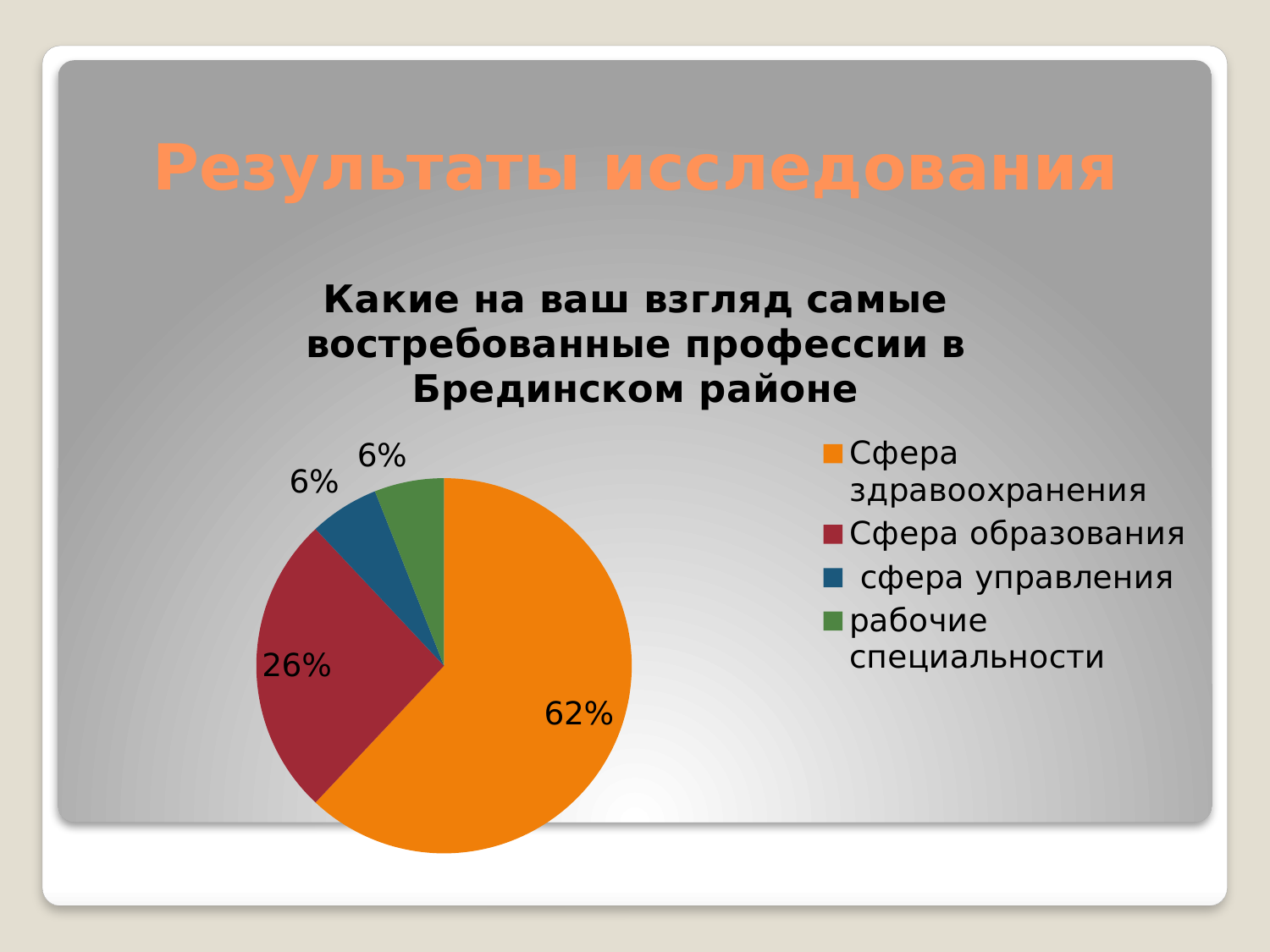

# Результаты исследования

### Chart:

| Category | Какие на ваш взгляд самые востребованные профессии в Брединском районе |
|---|---|
| Сфера здравоохранения | 0.62 |
| Сфера образования | 0.26 |
|  сфера управления | 0.06 |
| рабочие специальности | 0.06 |